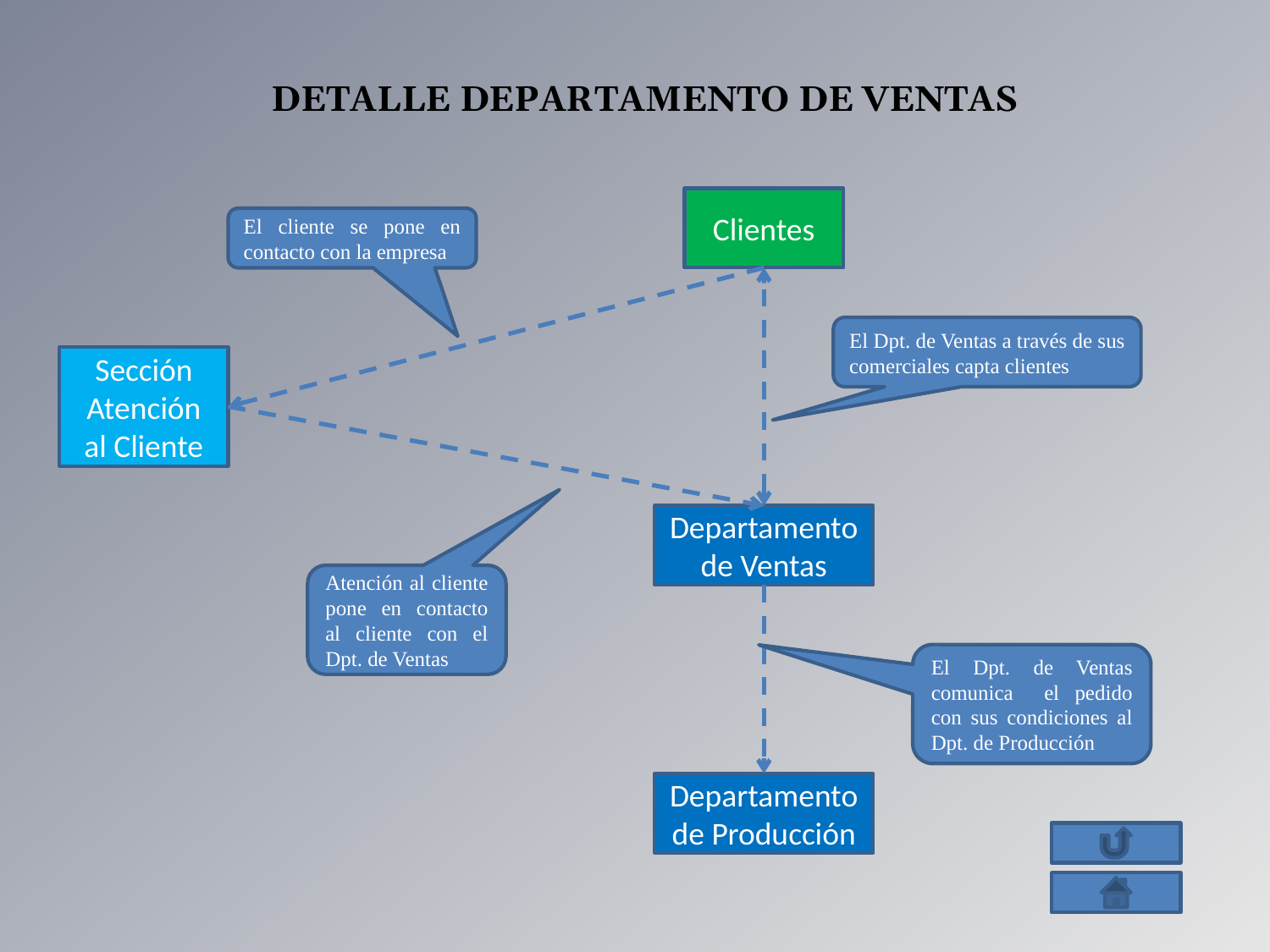

DETALLE DEPARTAMENTO DE VENTAS
Clientes
El cliente se pone en contacto con la empresa
El Dpt. de Ventas a través de sus comerciales capta clientes
Sección Atención al Cliente
Departamento de Ventas
Atención al cliente pone en contacto al cliente con el Dpt. de Ventas
El Dpt. de Ventas comunica  el pedido con sus condiciones al Dpt. de Producción
Departamento de Producción